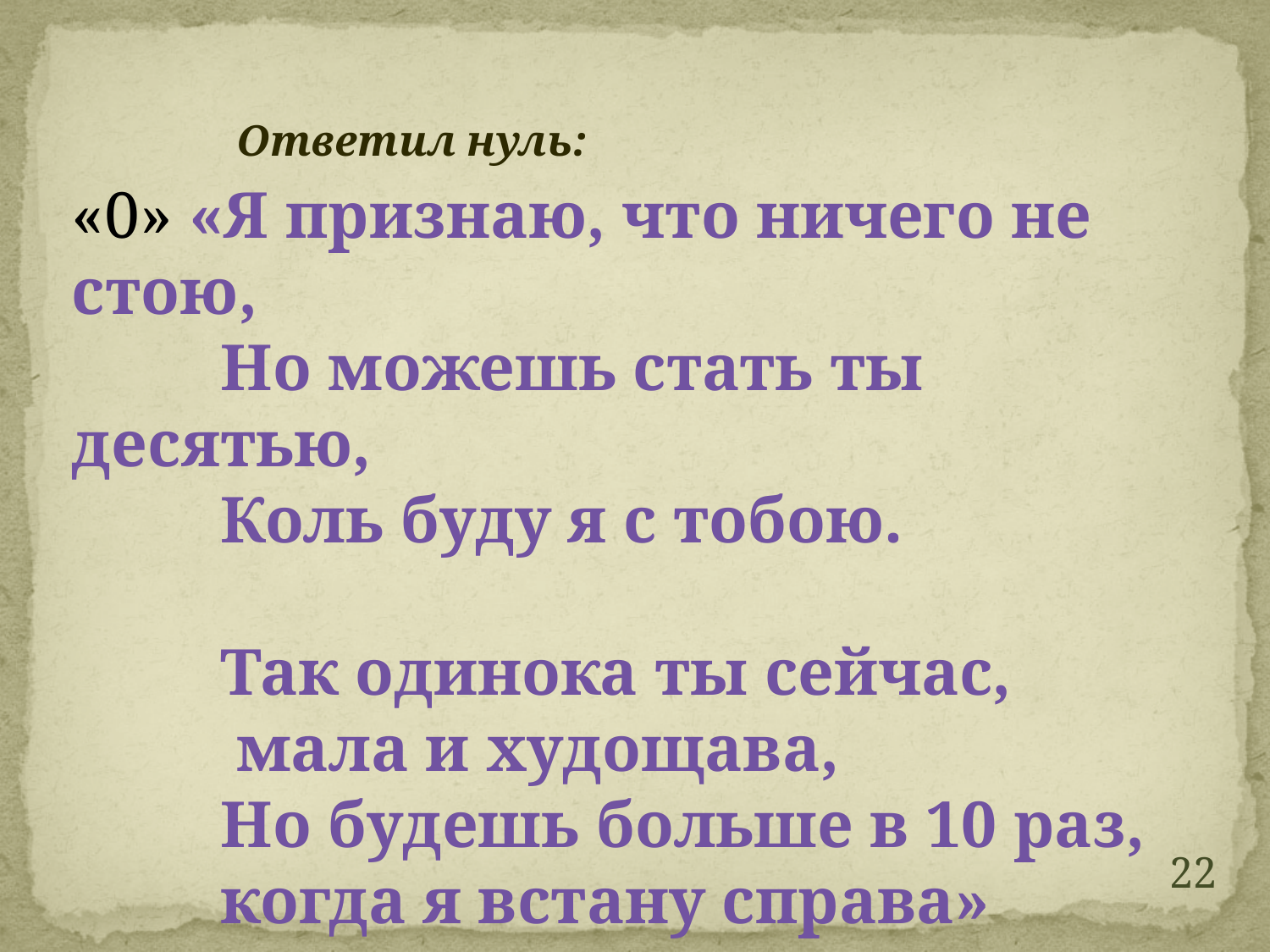

Ответил нуль:
«0» «Я признаю, что ничего не стою,
         Но можешь стать ты десятью,
         Коль буду я с тобою.

         Так одинока ты сейчас,
          мала и худощава,
         Но будешь больше в 10 раз,
         когда я встану справа»
22